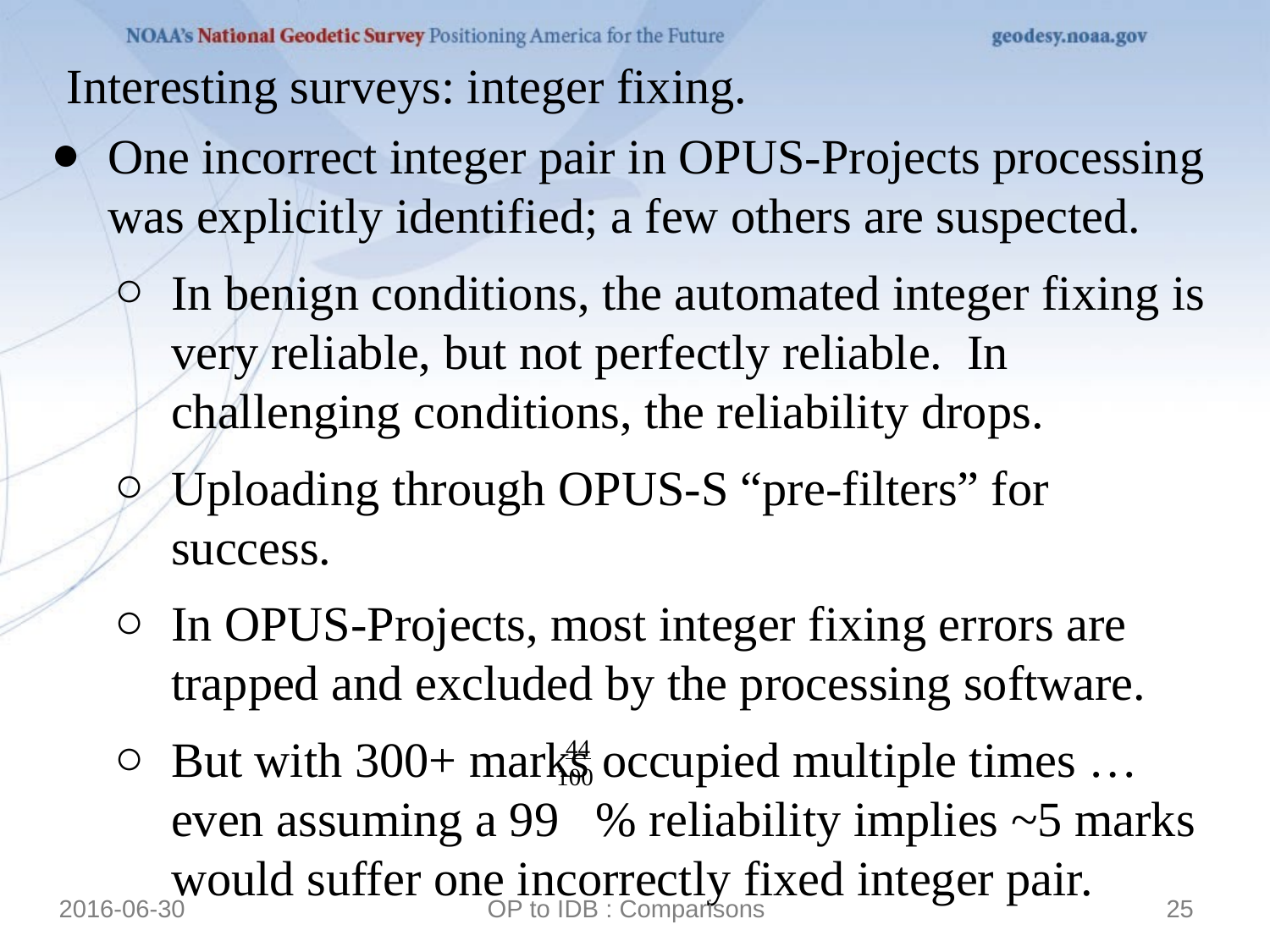

Interesting surveys: integer fixing.
One incorrect integer pair in OPUS-Projects processing was explicitly identified; a few others are suspected.
In benign conditions, the automated integer fixing is very reliable, but not perfectly reliable.  In challenging conditions, the reliability drops.
Uploading through OPUS-S “pre-filters” for success.
In OPUS-Projects, most integer fixing errors are trapped and excluded by the processing software.
But with 300+ marks occupied multiple times … even assuming a 99   % reliability implies ~5 marks would suffer one incorrectly fixed integer pair.
44
100
2016-06-30
OP to IDB : Comparisons
25